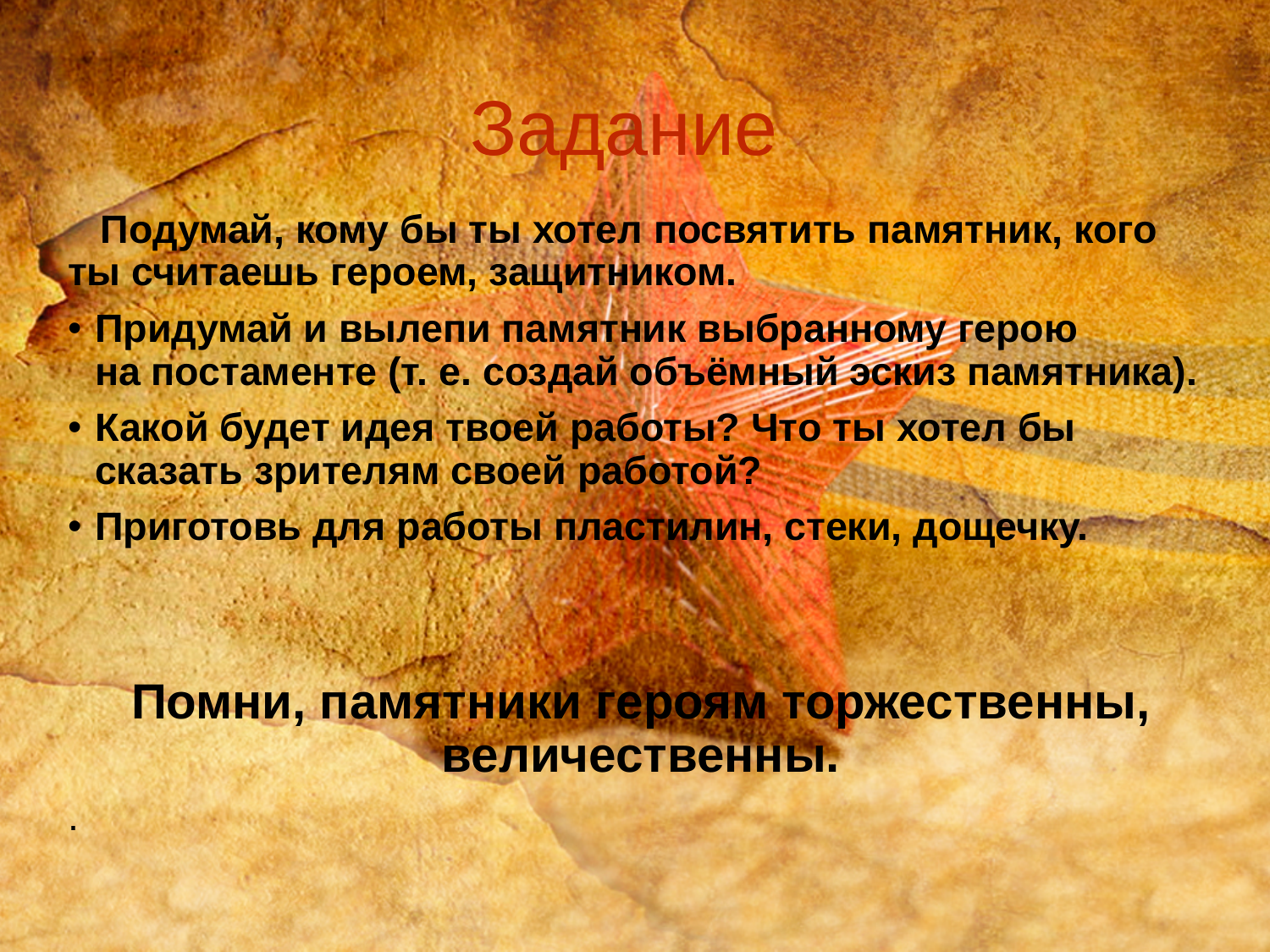

# Задание
   Подумай, кому бы ты хотел посвятить памятник, кого   ты считаешь героем, защитником.
Придумай и вылепи памятник выбранному герою на постаменте (т. е. создай объёмный эскиз памятника).
Какой будет идея твоей работы? Что ты хотел бы сказать зрителям своей работой?
Приготовь для работы пластилин, стеки, дощечку.

Помни, памятники героям торжественны, величественны.
.